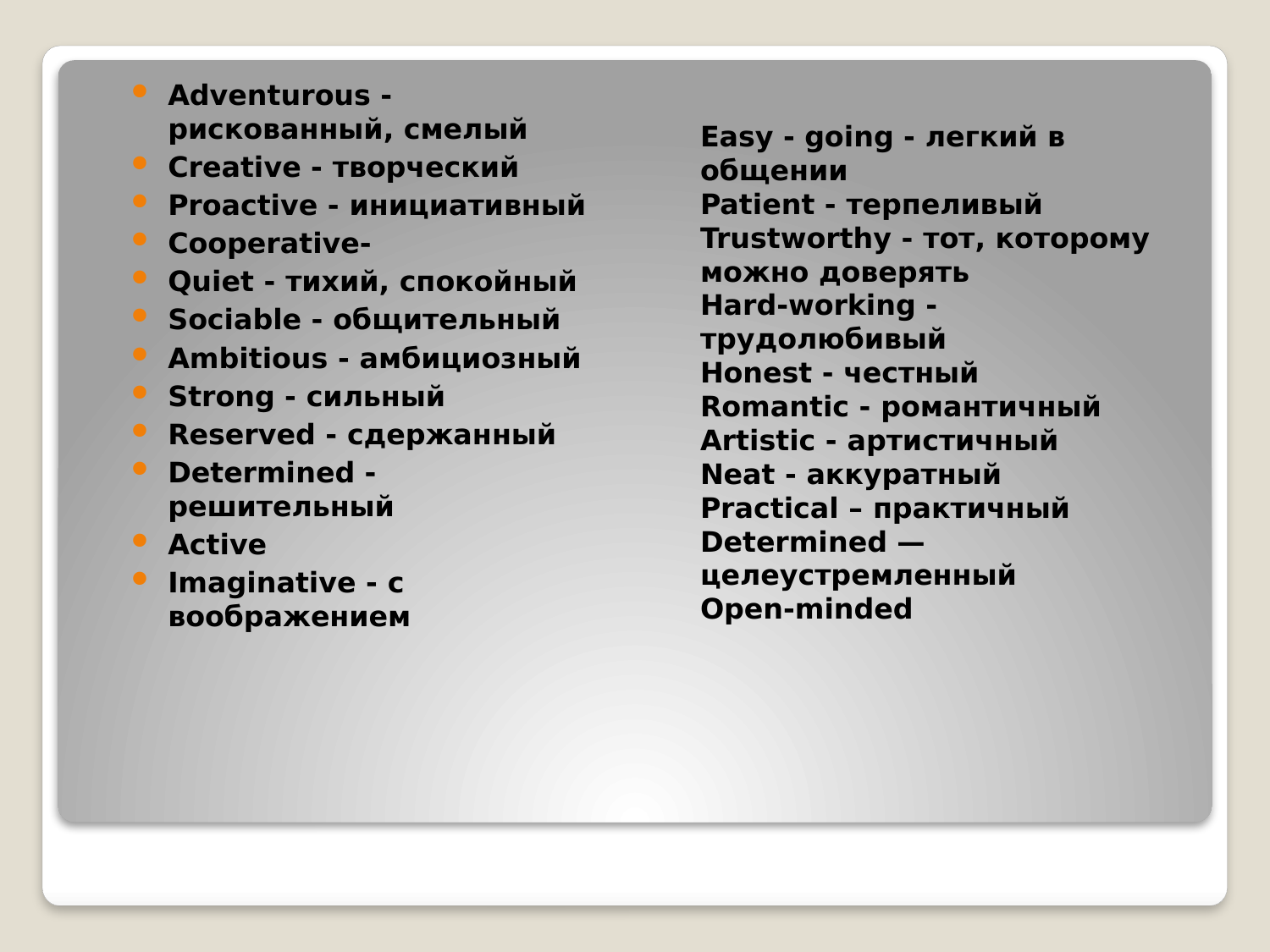

Adventurous - рискованный, смелый
Creative - творческий
Proactive - инициативный
Cooperative-
Quiet - тихий, спокойный
Sociable - общительный
Ambitious - амбициозный
Strong - сильный
Reserved - сдержанный
Determined - решительный
Active
Imaginative - с воображением

Easy - going - легкий в общении
Patient - терпеливый
Trustworthy - тот, которому можно доверять
Hard-working - трудолюбивый
Honest - честный
Romantic - романтичный
Artistic - артистичный
Neat - аккуратный
Practical – практичный
Determined —целеустремленный
Open-minded